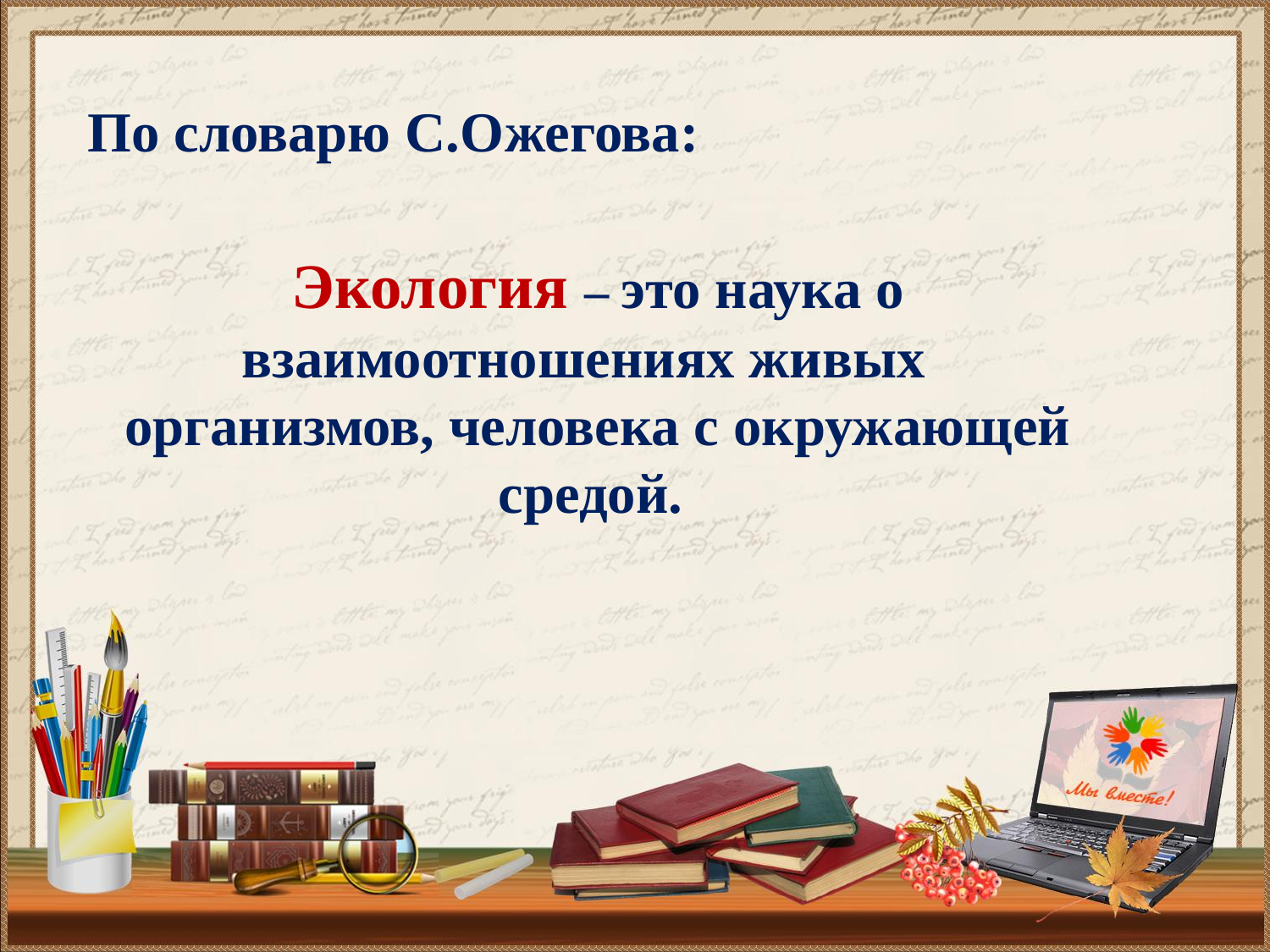

#
По словарю С.Ожегова:

Экология – это наука о взаимоотношениях живых   организмов, человека с окружающей средой.